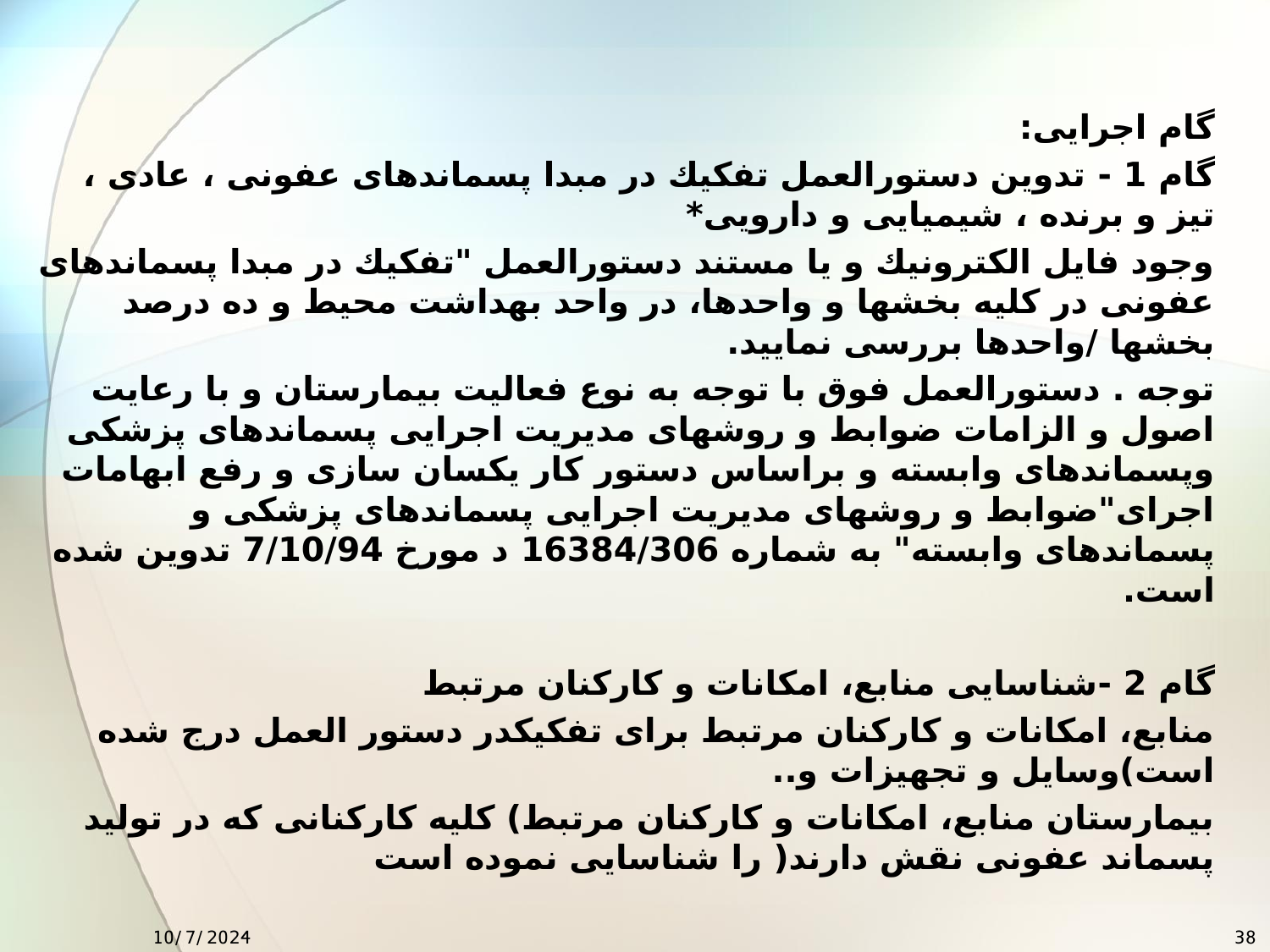

گام اجرایی:
گام 1 - تدوین دستورالعمل تفکیك در مبدا پسماندهای عفونی ، عادی ، تیز و برنده ، شیمیایی و دارویی*
وجود فایل الکترونیك و یا مستند دستورالعمل "تفکیك در مبدا پسماندهای عفونی در کلیه بخشها و واحدها، در واحد بهداشت محیط و ده درصد بخشها /واحدها بررسی نمایید.
توجه . دستورالعمل فوق با توجه به نوع فعالیت بیمارستان و با رعایت اصول و الزامات ضوابط و روشهای مدیریت اجرایی پسماندهای پزشکی وپسماندهای وابسته و براساس دستور کار یکسان سازی و رفع ابهامات اجرای"ضوابط و روشهای مدیریت اجرایی پسماندهای پزشکی و پسماندهای وابسته" به شماره 16384/306 د مورخ 7/10/94 تدوین شده است.

گام 2 -شناسایی منابع، امکانات و کارکنان مرتبط
منابع، امکانات و کارکنان مرتبط برای تفکیكدر دستور العمل درج شده است)وسایل و تجهیزات و..
بیمارستان منابع، امکانات و کارکنان مرتبط) کلیه کارکنانی که در تولید پسماند عفونی نقش دارند( را شناسایی نموده است

10/7/2024
38